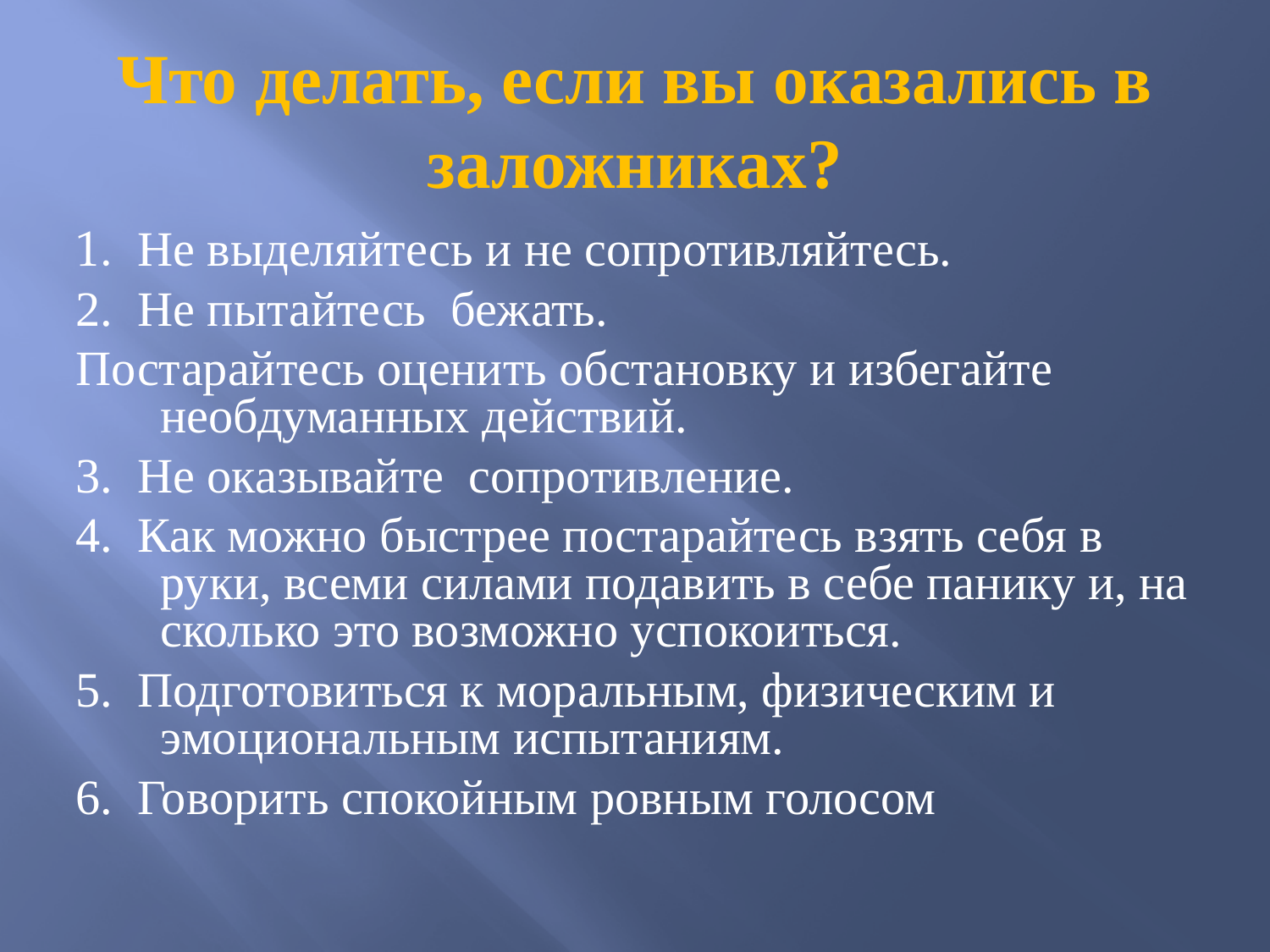

# Что делать, если вы оказались в заложниках?
1.  Не выделяйтесь и не сопротивляйтесь.
2.  Не пытайтесь  бежать.
Постарайтесь оценить обстановку и избегайте необдуманных действий.
3.  Не оказывайте  сопротивление.
4.  Как можно быстрее постарайтесь взять себя в руки, всеми силами подавить в себе панику и, на сколько это возможно успокоиться.
5.  Подготовиться к моральным, физическим и эмоциональным испытаниям.
6.  Говорить спокойным ровным голосом